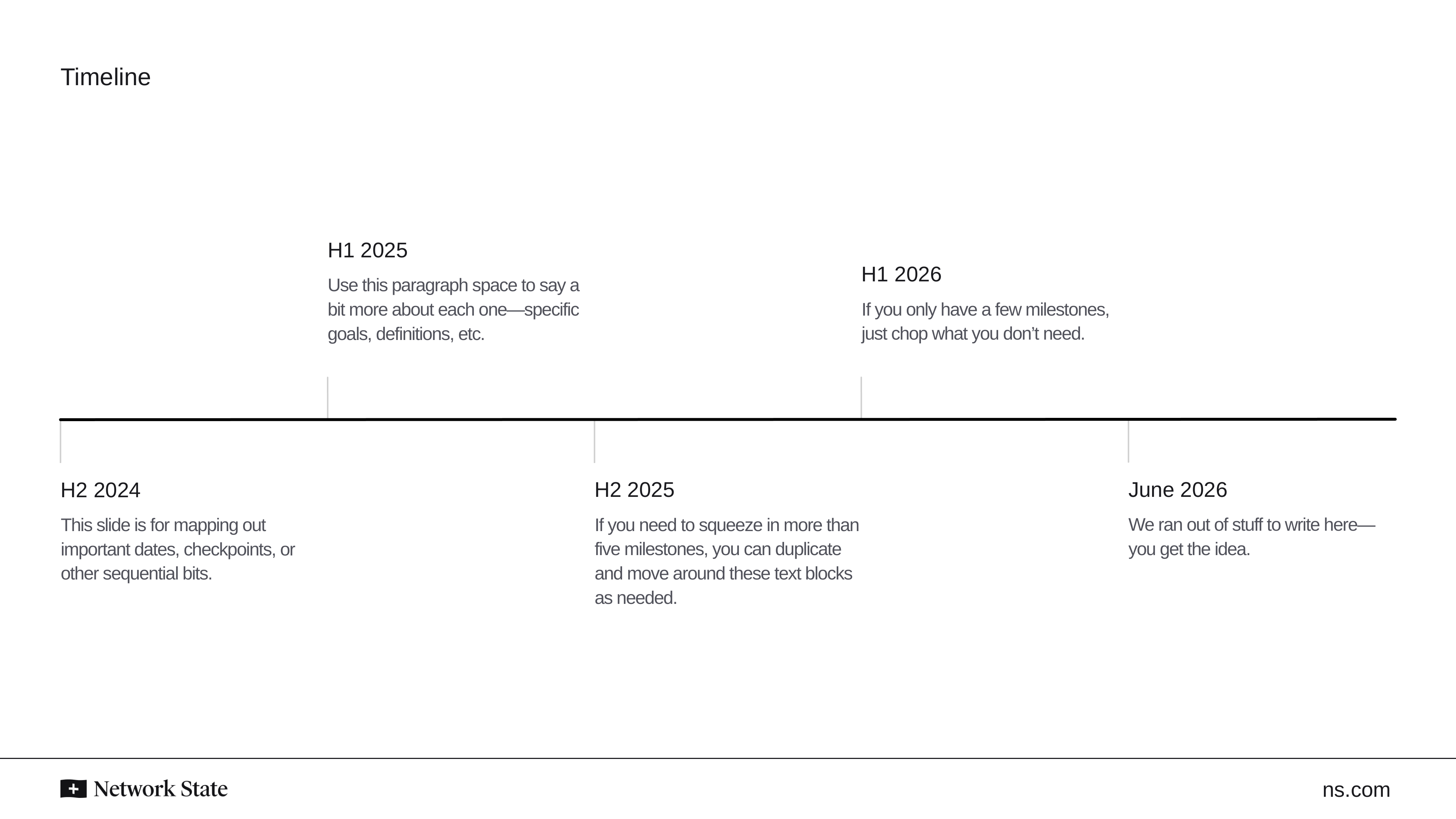

H1 2025
H1 2026
Use this paragraph space to say a bit more about each one—specific goals, definitions, etc.
If you only have a few milestones, just chop what you don’t need.
June 2026
H2 2025
H2 2024
We ran out of stuff to write here—you get the idea.
If you need to squeeze in more than five milestones, you can duplicate and move around these text blocks as needed.
This slide is for mapping out important dates, checkpoints, or other sequential bits.